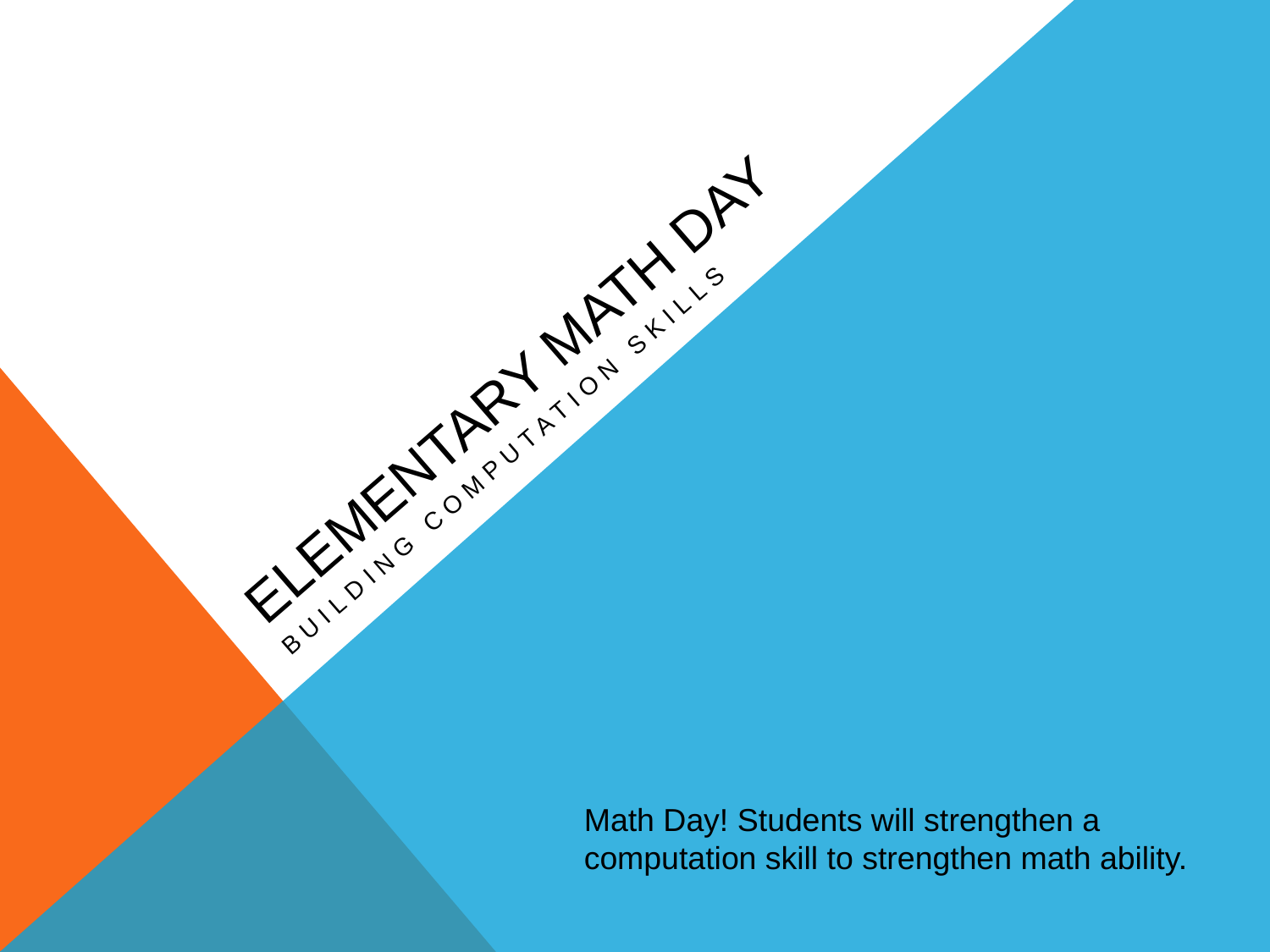

# Elementary Math Day
Building computation skills
Math Day! Students will strengthen a computation skill to strengthen math ability.